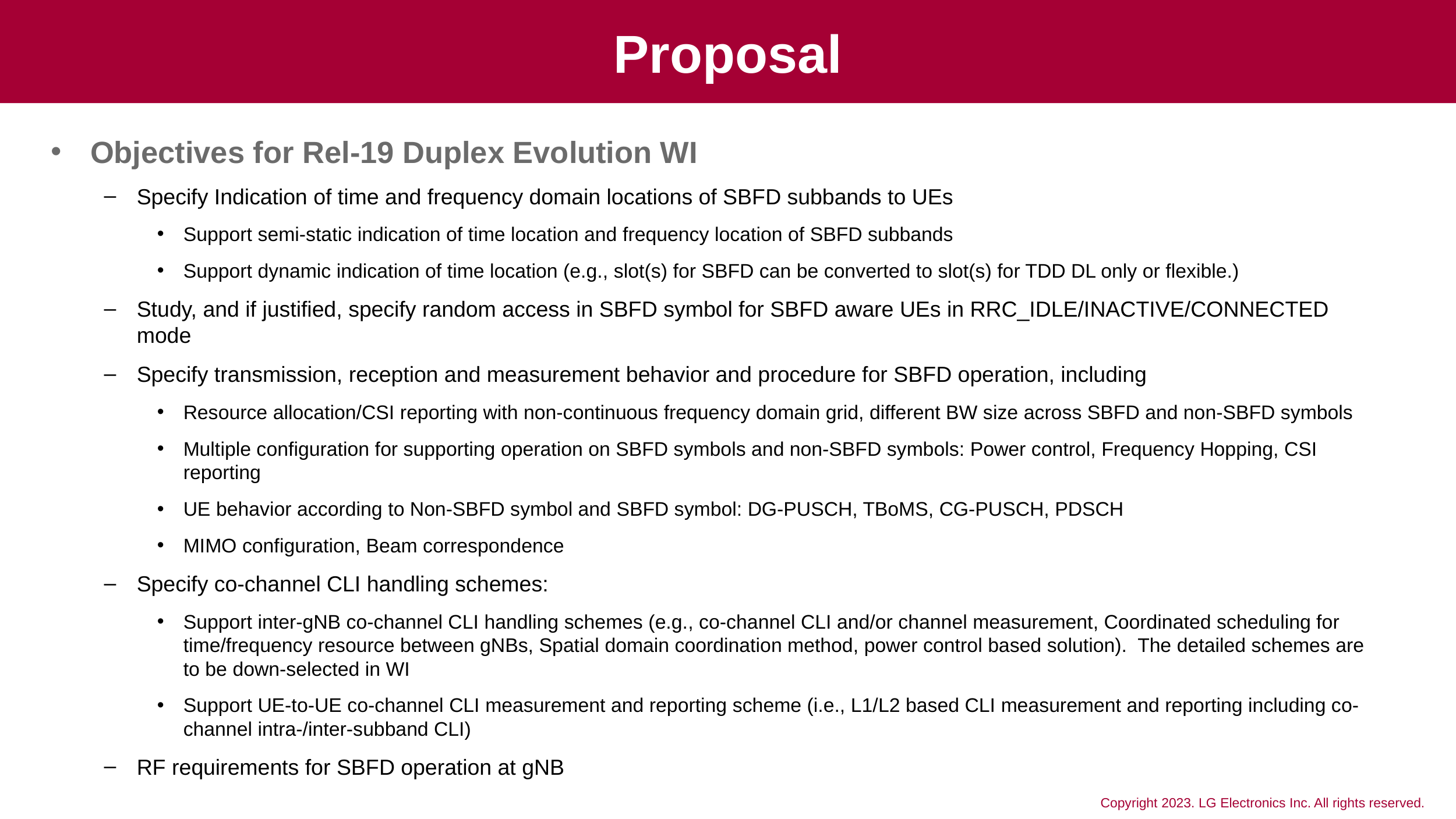

# Proposal
Objectives for Rel-19 Duplex Evolution WI
Specify Indication of time and frequency domain locations of SBFD subbands to UEs
Support semi-static indication of time location and frequency location of SBFD subbands
Support dynamic indication of time location (e.g., slot(s) for SBFD can be converted to slot(s) for TDD DL only or flexible.)
Study, and if justified, specify random access in SBFD symbol for SBFD aware UEs in RRC_IDLE/INACTIVE/CONNECTED mode
Specify transmission, reception and measurement behavior and procedure for SBFD operation, including
Resource allocation/CSI reporting with non-continuous frequency domain grid, different BW size across SBFD and non-SBFD symbols
Multiple configuration for supporting operation on SBFD symbols and non-SBFD symbols: Power control, Frequency Hopping, CSI reporting
UE behavior according to Non-SBFD symbol and SBFD symbol: DG-PUSCH, TBoMS, CG-PUSCH, PDSCH
MIMO configuration, Beam correspondence
Specify co-channel CLI handling schemes:
Support inter-gNB co-channel CLI handling schemes (e.g., co-channel CLI and/or channel measurement, Coordinated scheduling for time/frequency resource between gNBs, Spatial domain coordination method, power control based solution).  The detailed schemes are to be down-selected in WI
Support UE-to-UE co-channel CLI measurement and reporting scheme (i.e., L1/L2 based CLI measurement and reporting including co-channel intra-/inter-subband CLI)
RF requirements for SBFD operation at gNB